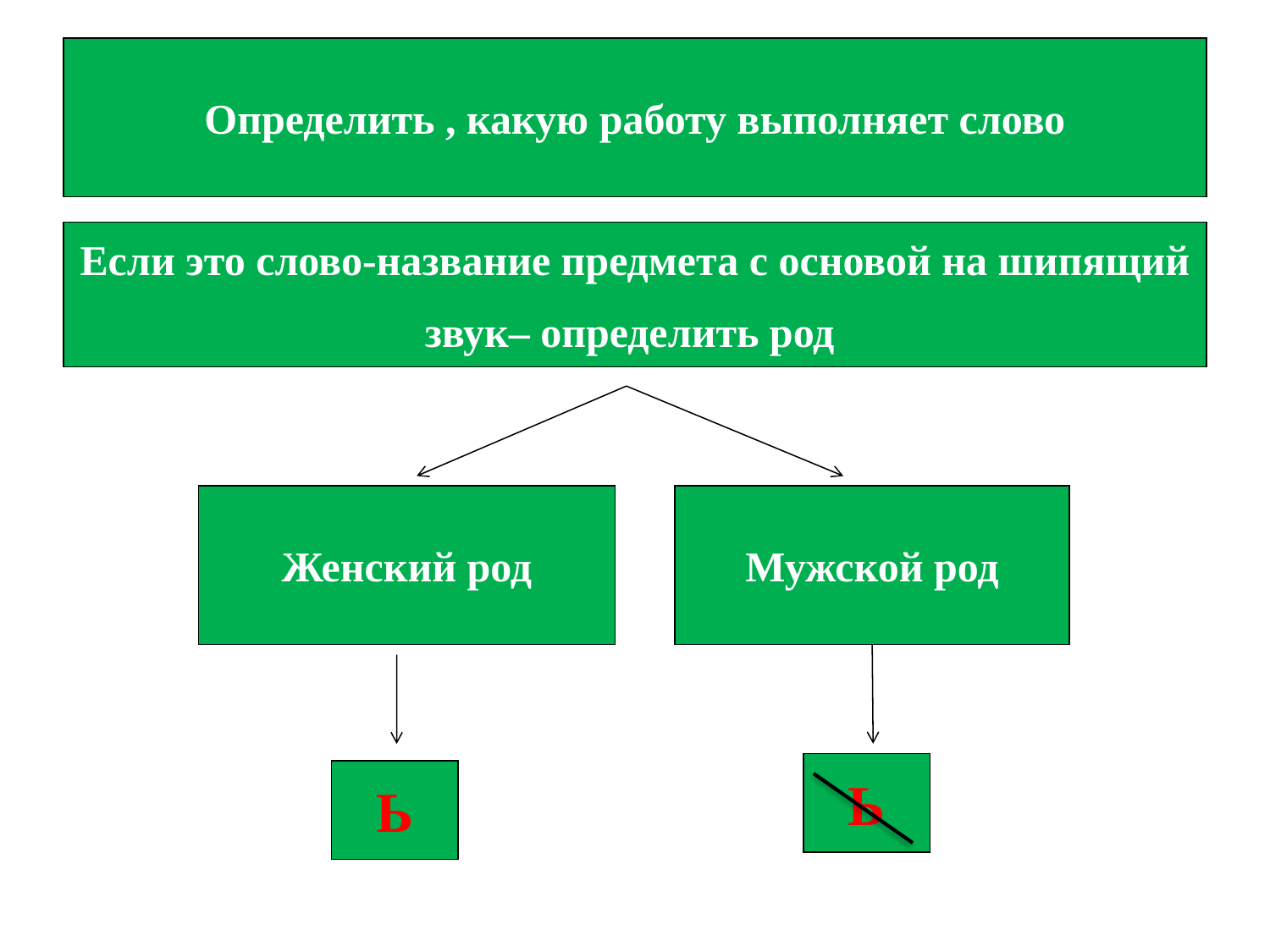

# Определить , какую работу выполняет слово
Если это слово-название предмета с основой на шипящий
звук– определить род
Женский род
Мужской род
Ь
Ь